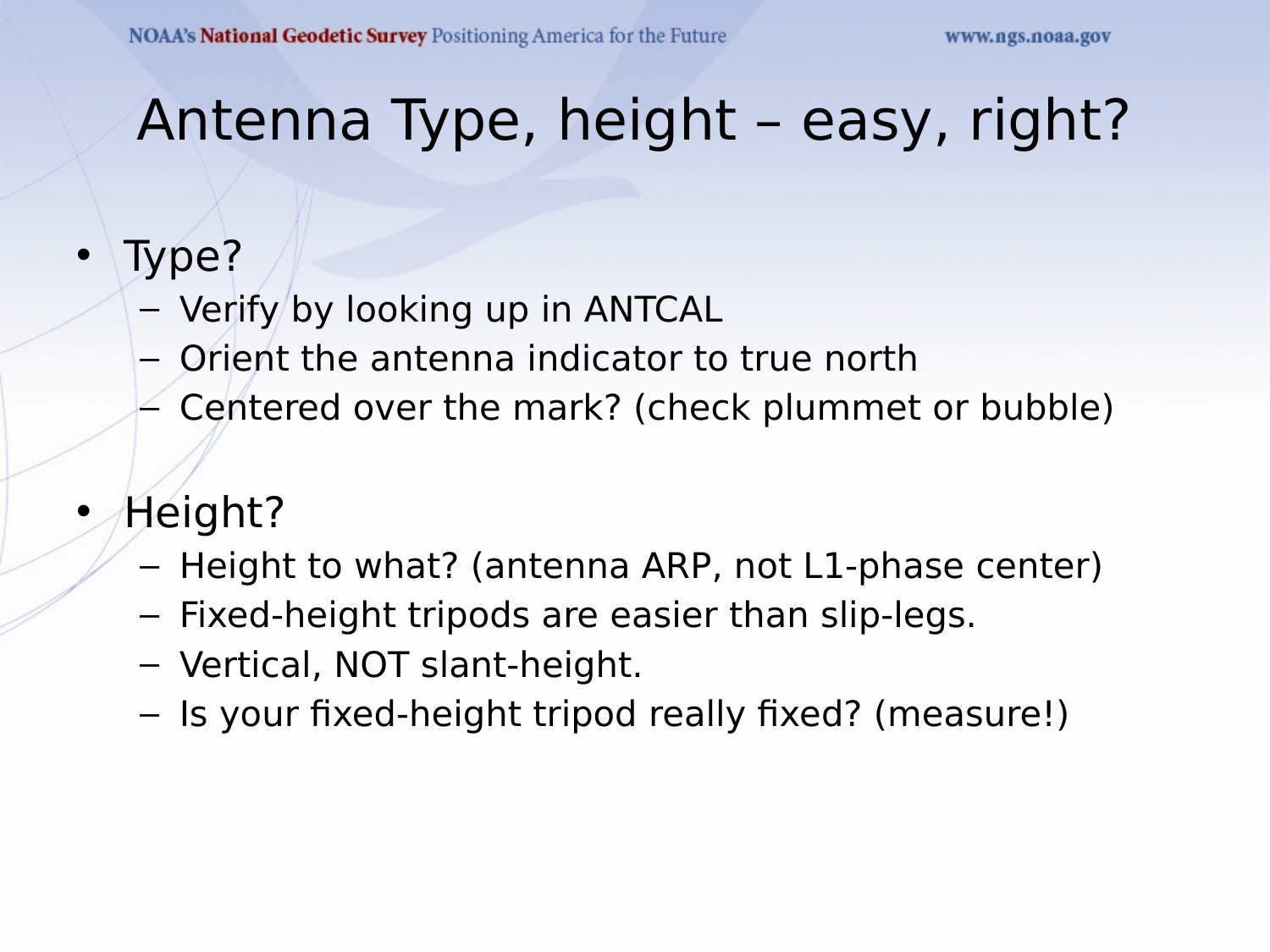

# Antenna Type, height – easy, right?
Type?
Verify by looking up in ANTCAL
Orient the antenna indicator to true north
Centered over the mark? (check plummet or bubble)

Height?
Height to what? (antenna ARP, not L1-phase center)
Fixed-height tripods are easier than slip-legs.
Vertical, NOT slant-height.
Is your fixed-height tripod really fixed? (measure!)